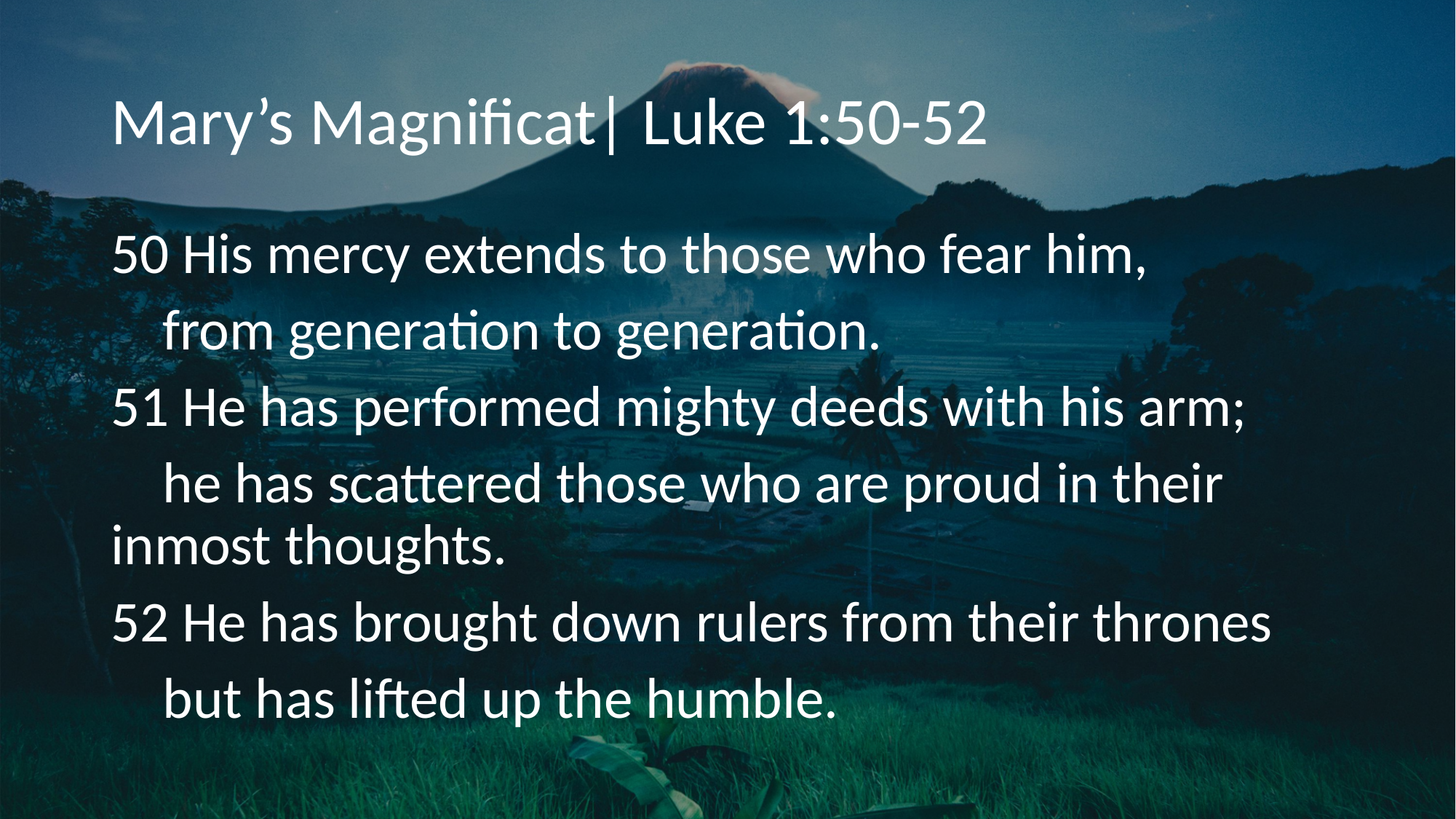

# Mary’s Magnificat| Luke 1:50-52
50 His mercy extends to those who fear him,
    from generation to generation.
51 He has performed mighty deeds with his arm;
    he has scattered those who are proud in their inmost thoughts.
52 He has brought down rulers from their thrones
    but has lifted up the humble.